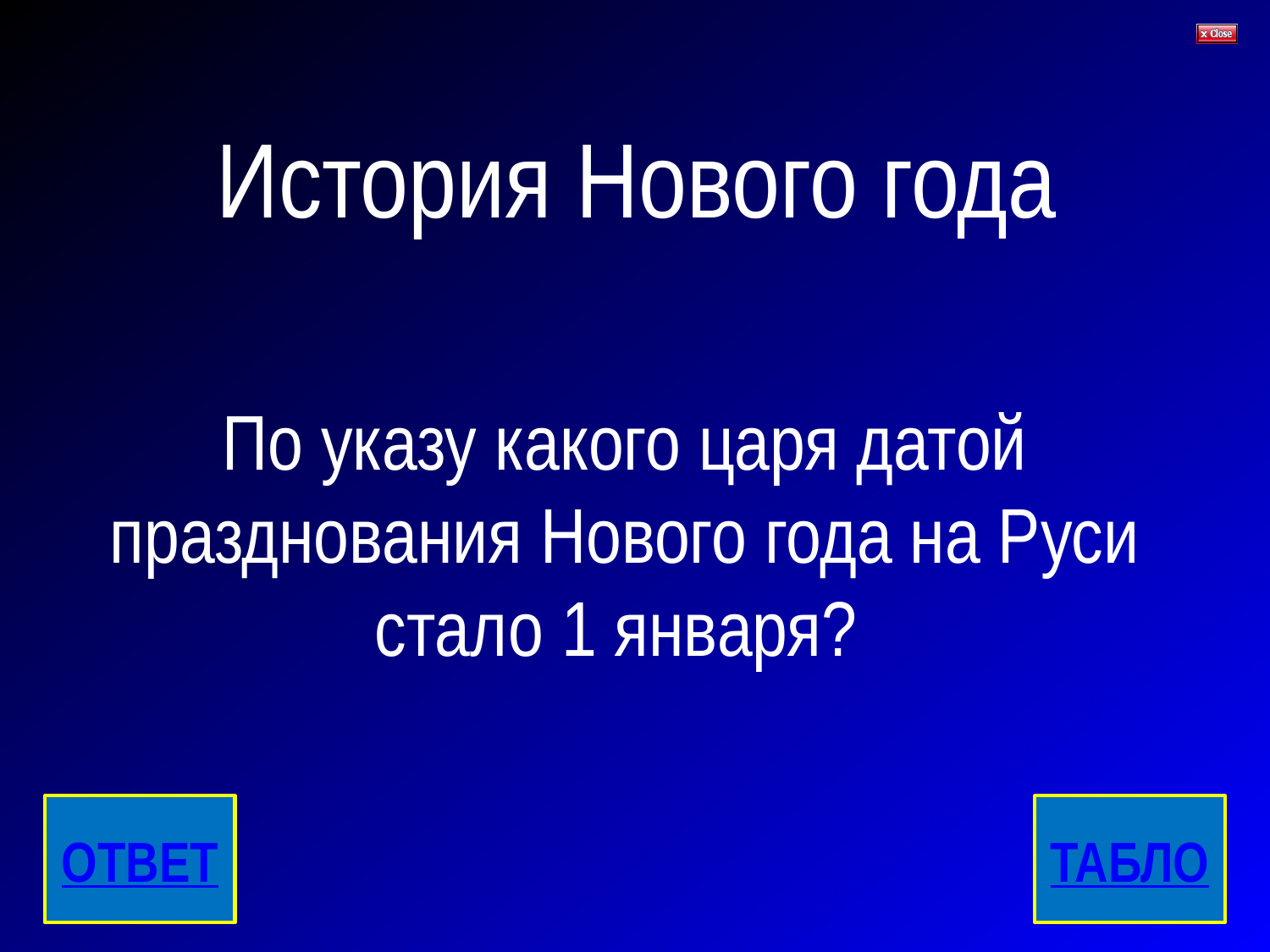

# История Нового года

По указу какого царя датой празднования Нового года на Руси стало 1 января?
ОТВЕТ
ТАБЛО